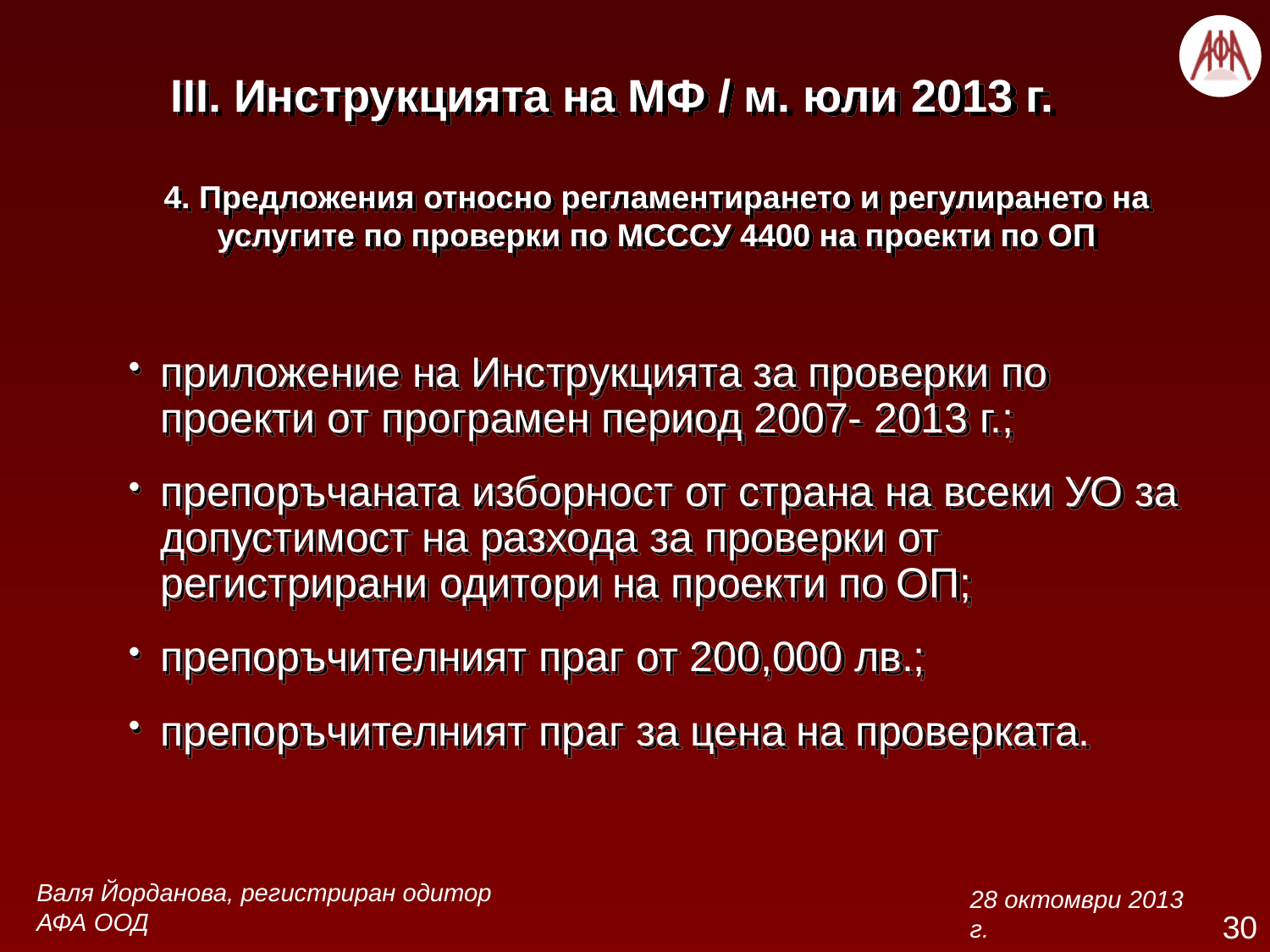

# III. Инструкцията на МФ / м. юли 2013 г. 4. Предложения относно регламентирането и регулирането на услугите по проверки по МСССУ 4400 на проекти по ОП
приложение на Инструкцията за проверки по проекти от програмен период 2007- 2013 г.;
препоръчаната изборност от страна на всеки УО за допустимост на разхода за проверки от регистрирани одитори на проекти по ОП;
препоръчителният праг от 200,000 лв.;
препоръчителният праг за цена на проверката.